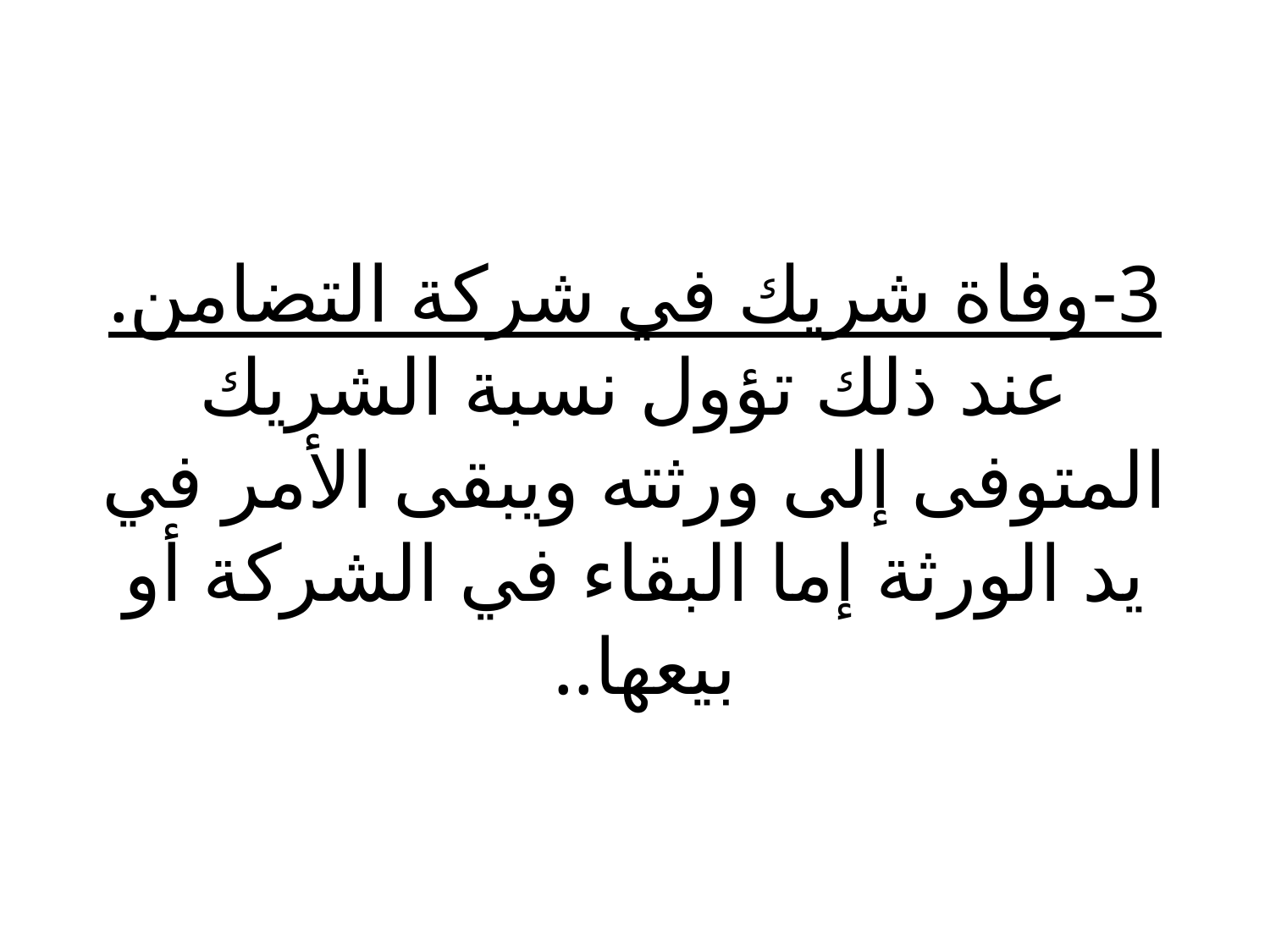

# 3-وفاة شريك في شركة التضامن. عند ذلك تؤول نسبة الشريك المتوفى إلى ورثته ويبقى الأمر في يد الورثة إما البقاء في الشركة أو بيعها..